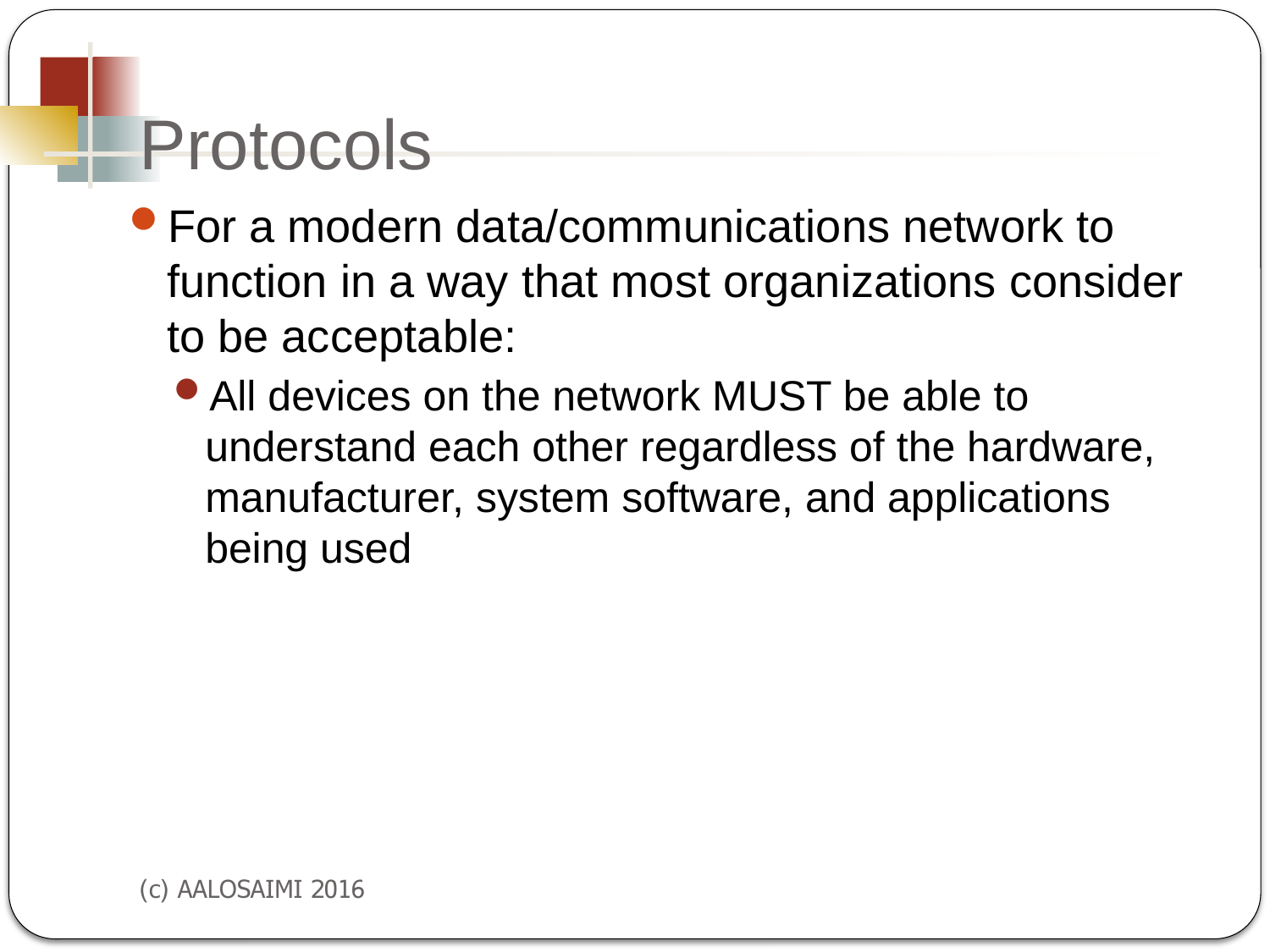

# Protocols
For a modern data/communications network to function in a way that most organizations consider to be acceptable:
All devices on the network MUST be able to understand each other regardless of the hardware, manufacturer, system software, and applications being used

(c) AALOSAIMI 2016